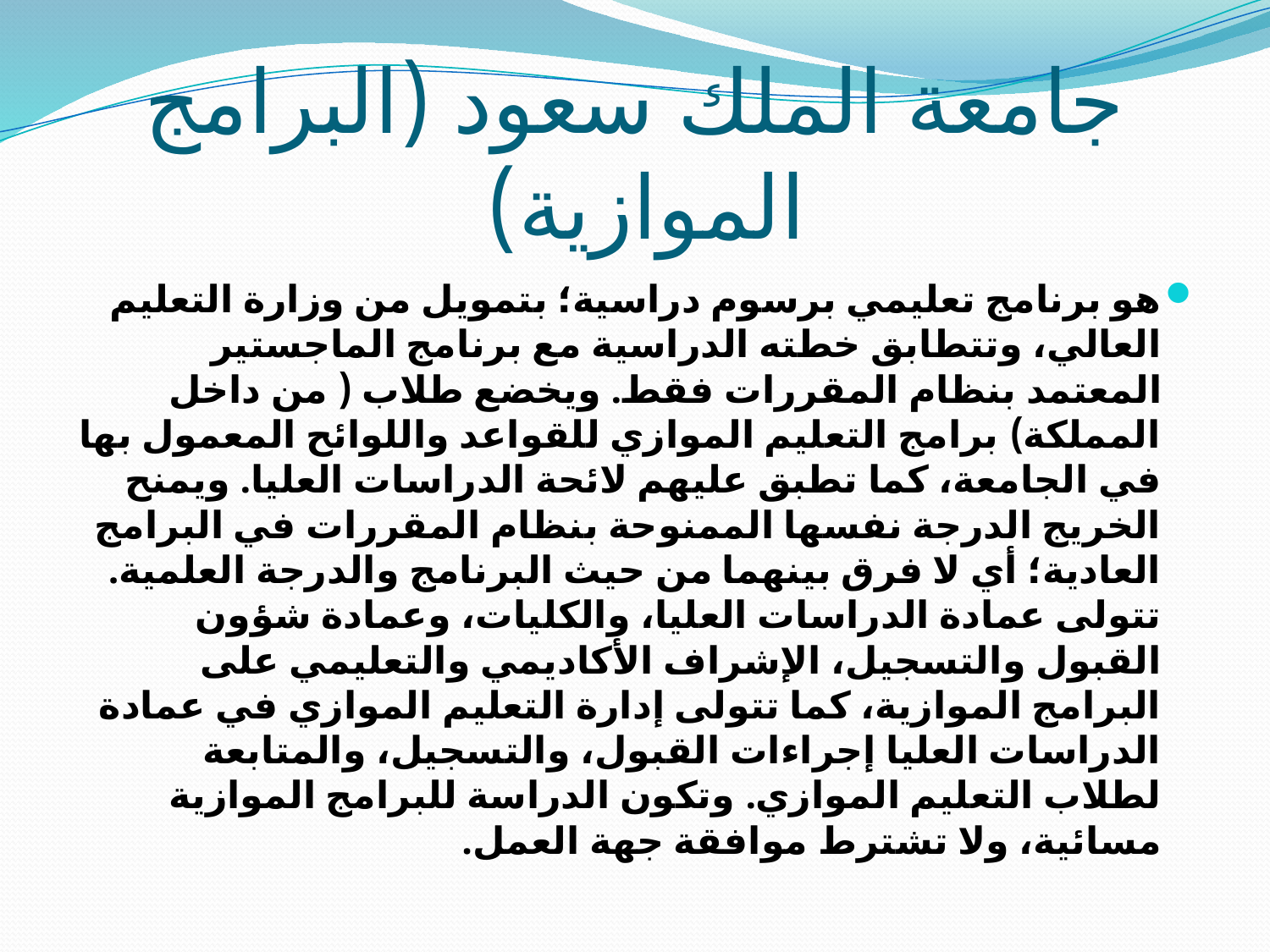

# جامعة الملك سعود (البرامج الموازية)
هو برنامج تعليمي برسوم دراسية؛ بتمويل من وزارة التعليم العالي، وتتطابق خطته الدراسية مع برنامج الماجستير المعتمد بنظام المقررات فقط. ويخضع طلاب ( من داخل المملكة) برامج التعليم الموازي للقواعد واللوائح المعمول بها في الجامعة، كما تطبق عليهم لائحة الدراسات العليا. ويمنح الخريج الدرجة نفسها الممنوحة بنظام المقررات في البرامج العادية؛ أي لا فرق بينهما من حيث البرنامج والدرجة العلمية.
تتولى عمادة الدراسات العليا، والكليات، وعمادة شؤون القبول والتسجيل، الإشراف الأكاديمي والتعليمي على البرامج الموازية، كما تتولى إدارة التعليم الموازي في عمادة الدراسات العليا إجراءات القبول، والتسجيل، والمتابعة لطلاب التعليم الموازي. وتكون الدراسة للبرامج الموازية مسائية، ولا تشترط موافقة جهة العمل.